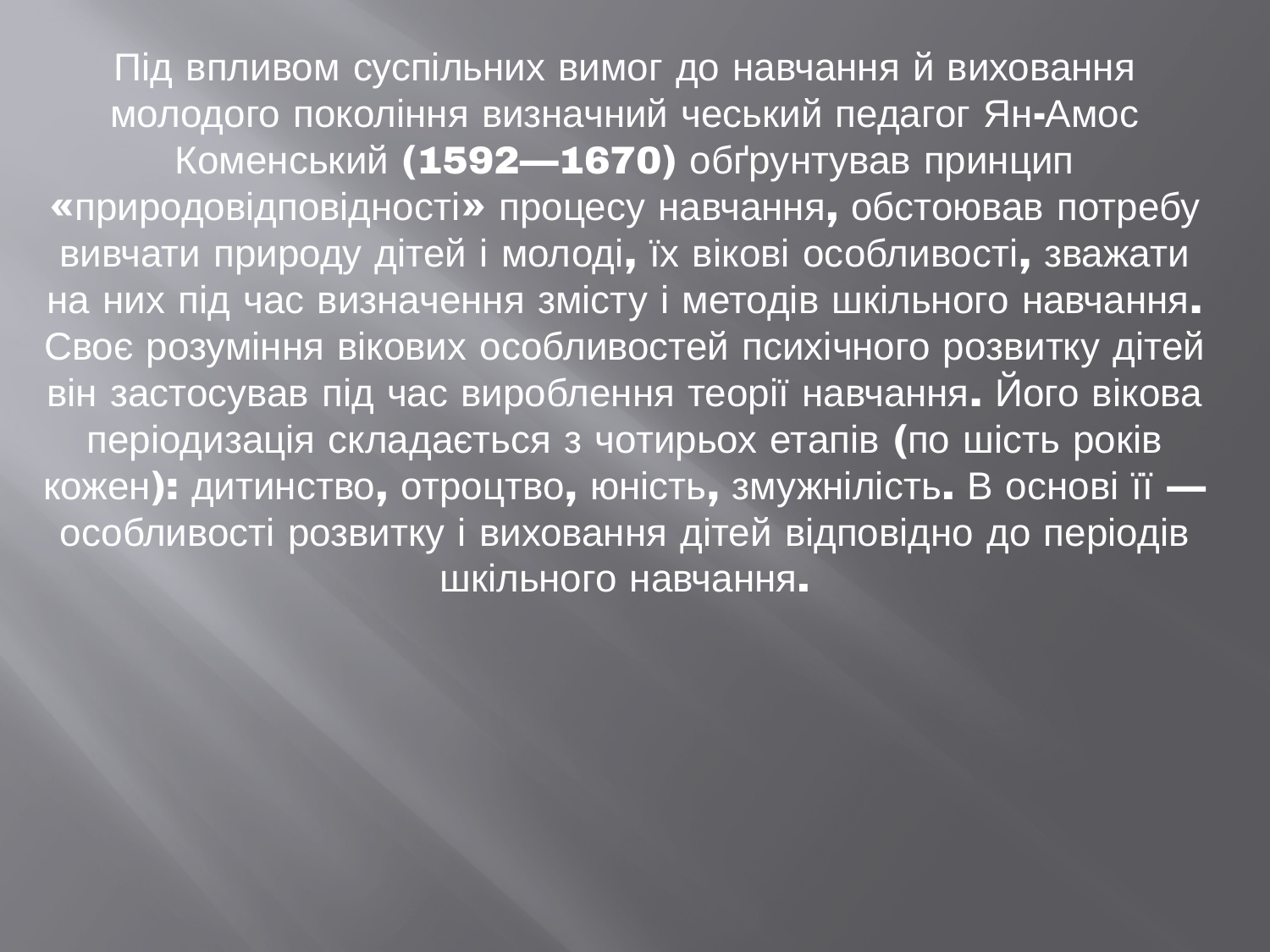

Під впливом суспільних вимог до навчання й виховання молодого покоління визначний чеський педагог Ян-Амос Коменський (1592—1670) обґрунтував принцип «природовідповідності» процесу навчання, обстоював потребу вивчати природу дітей і молоді, їх вікові особливості, зважати на них під час визначення змісту і методів шкільного навчання. Своє розуміння вікових особливостей психічного розвитку дітей він застосував під час вироблення теорії навчання. Його вікова періодизація складається з чотирьох етапів (по шість років кожен): дитинство, отроцтво, юність, змужнілість. В основі її — особливості розвитку і виховання дітей відповідно до періодів шкільного навчання.